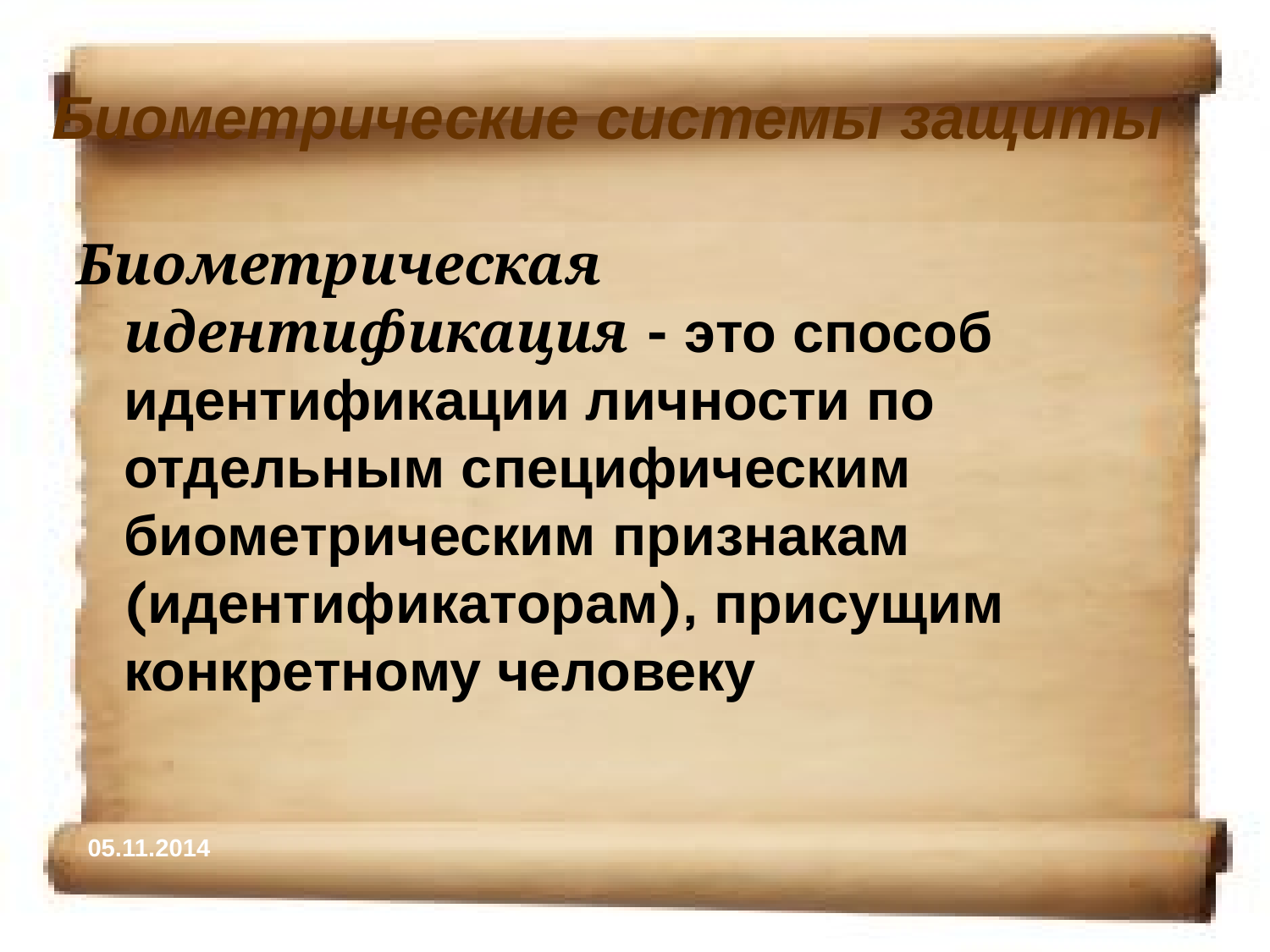

# Биометрические системы защиты
Биометрическая идентификация - это способ идентификации личности по отдельным специфическим биометрическим признакам (идентификаторам), присущим конкретному человеку
05.11.2014